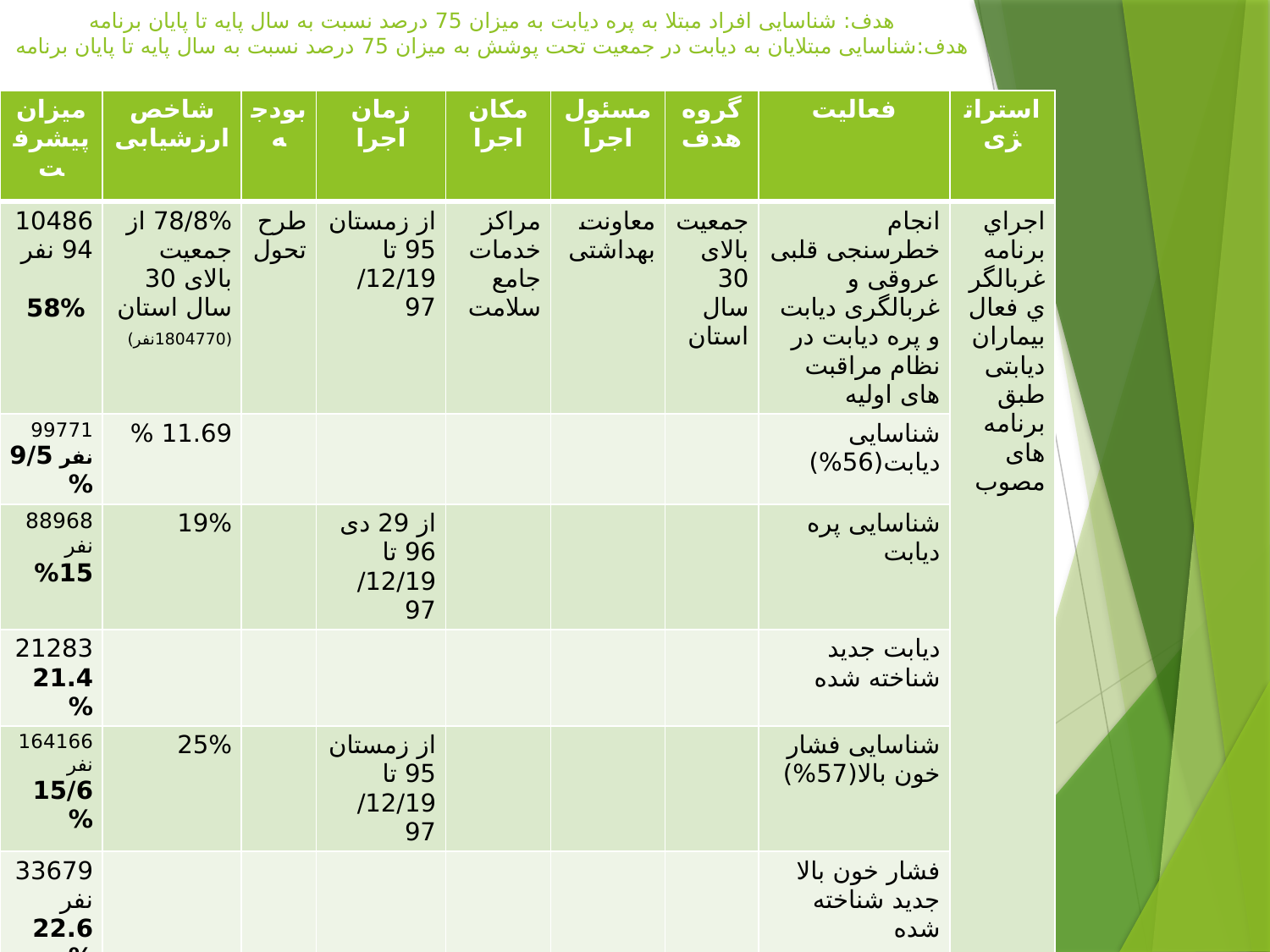

# هدف: شناسایی افراد مبتلا به پره دیابت به میزان 75 درصد نسبت به سال پایه تا پایان برنامه هدف:شناسایی مبتلایان به دیابت در جمعیت تحت پوشش به میزان 75 درصد نسبت به سال پایه تا پایان برنامه
| میزان پیشرفت | شاخص ارزشیابی | بودجه | زمان اجرا | مکان اجرا | مسئول اجرا | گروه هدف | فعالیت | استراتژی |
| --- | --- | --- | --- | --- | --- | --- | --- | --- |
| 1048694 نفر 58% | 78/8% از جمعیت بالای 30 سال استان (1804770نفر) | طرح تحول | از زمستان 95 تا 12/19/ 97 | مراکز خدمات جامع سلامت | معاونت بهداشتی | جمعیت بالای 30 سال استان | انجام خطرسنجی قلبی عروقی و غربالگری دیابت و پره دیابت در نظام مراقبت های اولیه | اجراي برنامه غربالگري فعال بيماران دیابتی طبق برنامه های مصوب |
| 99771 نفر 9/5 % | 11.69 % |  |  |  |  |  | شناسایی دیابت(56%) |  |
| 88968 نفر 15% | 19% |  | از 29 دی 96 تا 12/19/ 97 |  |  |  | شناسایی پره دیابت |  |
| 21283 21.4 % |  |  |  |  |  |  | دیابت جدید شناخته شده |  |
| 164166 نفر 15/6% | 25% |  | از زمستان 95 تا 12/19/ 97 |  |  |  | شناسایی فشار خون بالا(57%) |  |
| 33679نفر 22.6 % |  |  |  |  |  |  | فشار خون بالا جدید شناخته شده |  |
| 89047 نفر 8/5% | 24% |  |  |  |  |  | چربی خون شناسایی شده |  |
| 51338 نفر 5% |  |  |  |  |  |  | با سابقه بیماری ایسکمیک قلبی عروقی |  |